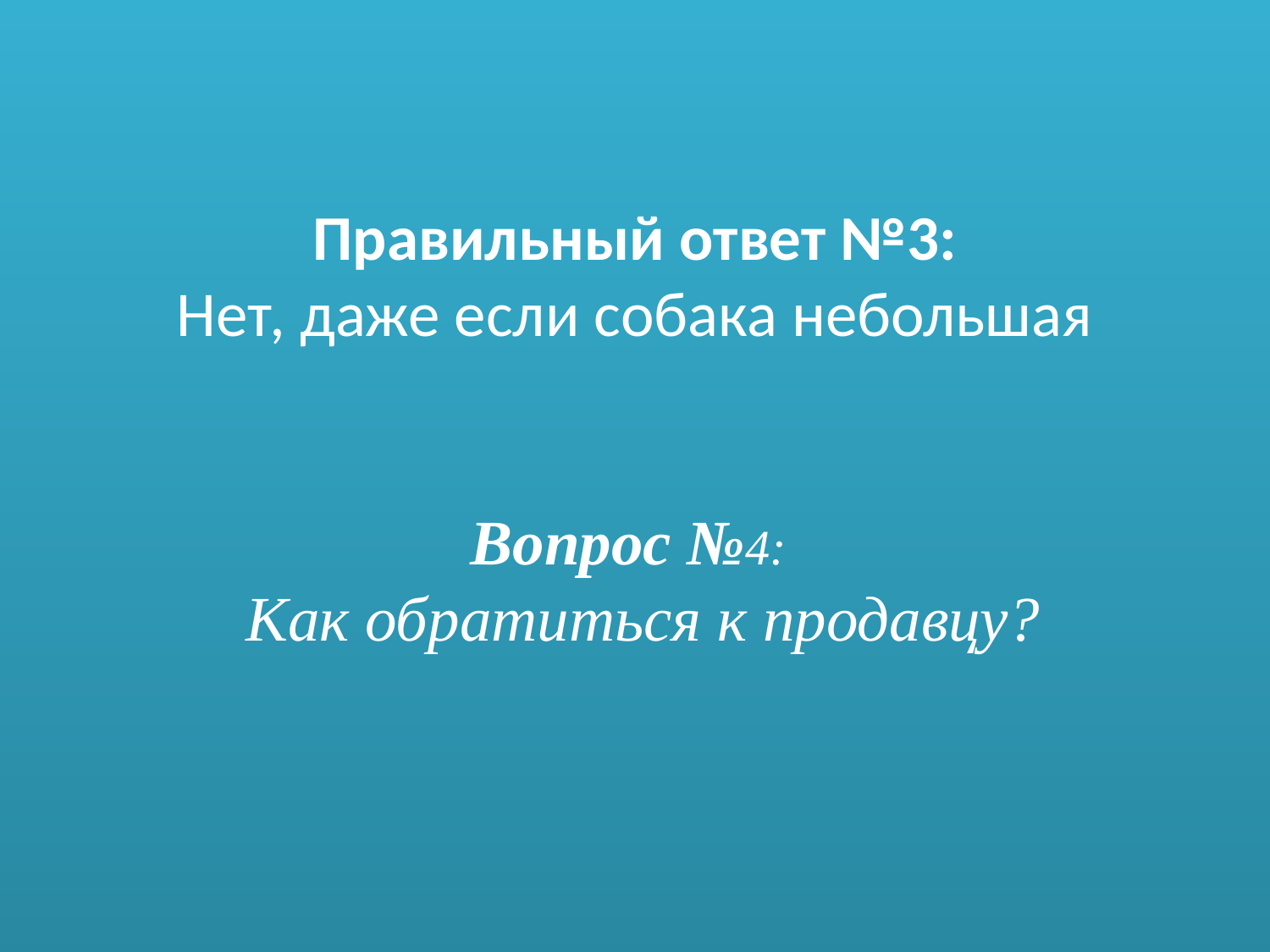

# Правильный ответ №3: Нет, даже если собака небольшая Вопрос №4: Как обратиться к продавцу?